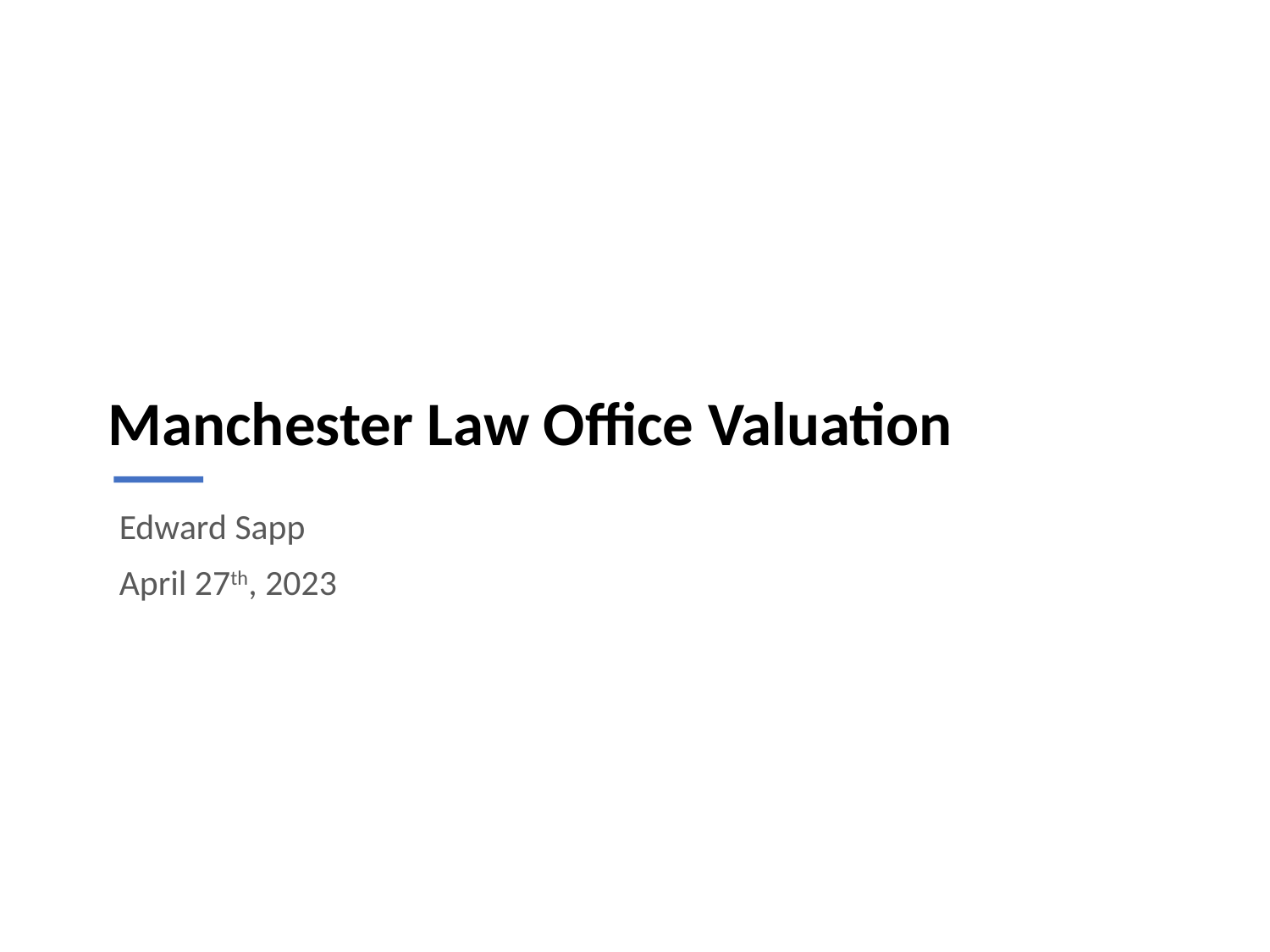

# Manchester Law Office Valuation

Edward Sapp
April 27th, 2023